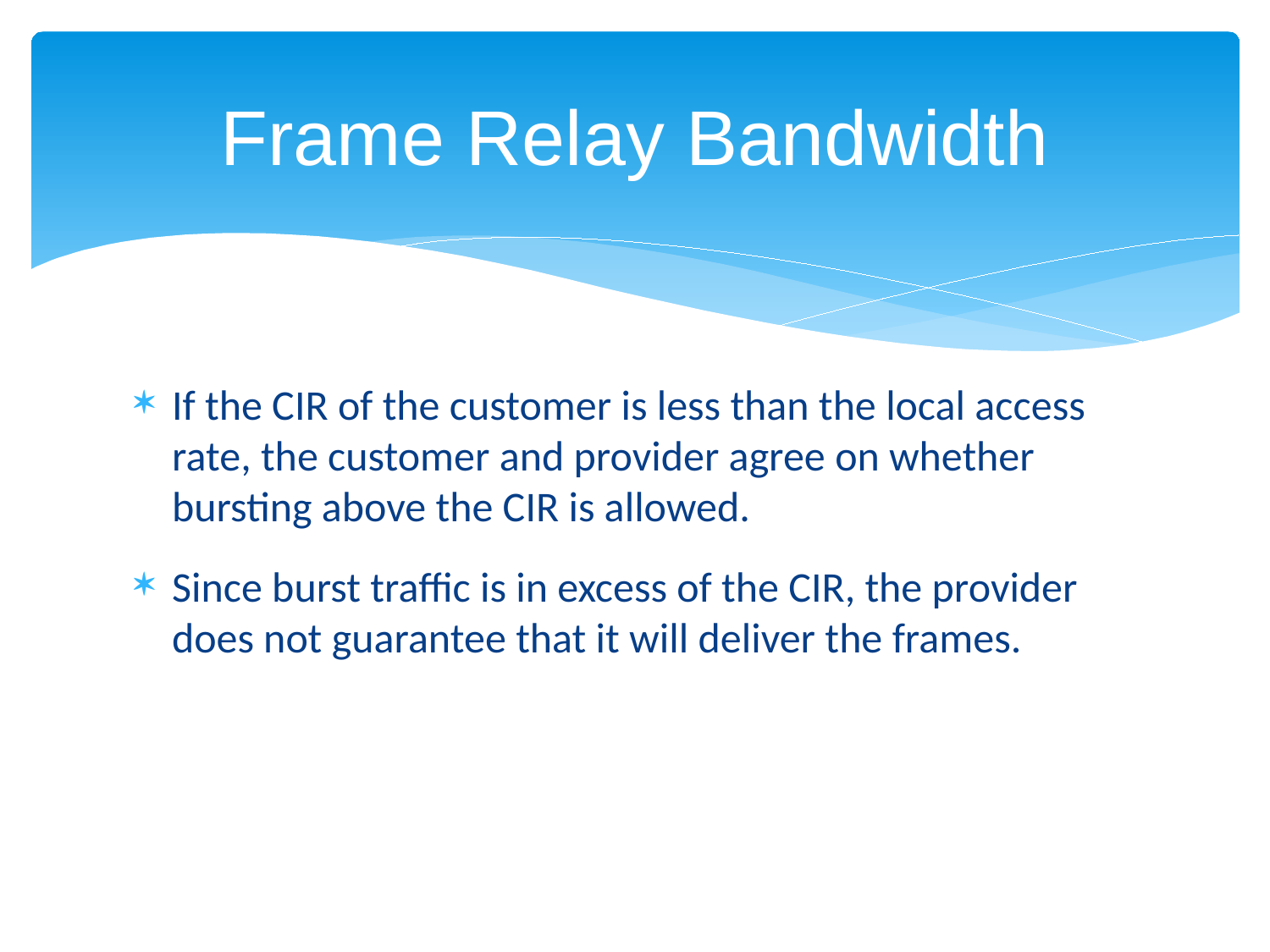

# Frame Relay Bandwidth
If the CIR of the customer is less than the local access rate, the customer and provider agree on whether bursting above the CIR is allowed.
Since burst traffic is in excess of the CIR, the provider does not guarantee that it will deliver the frames.